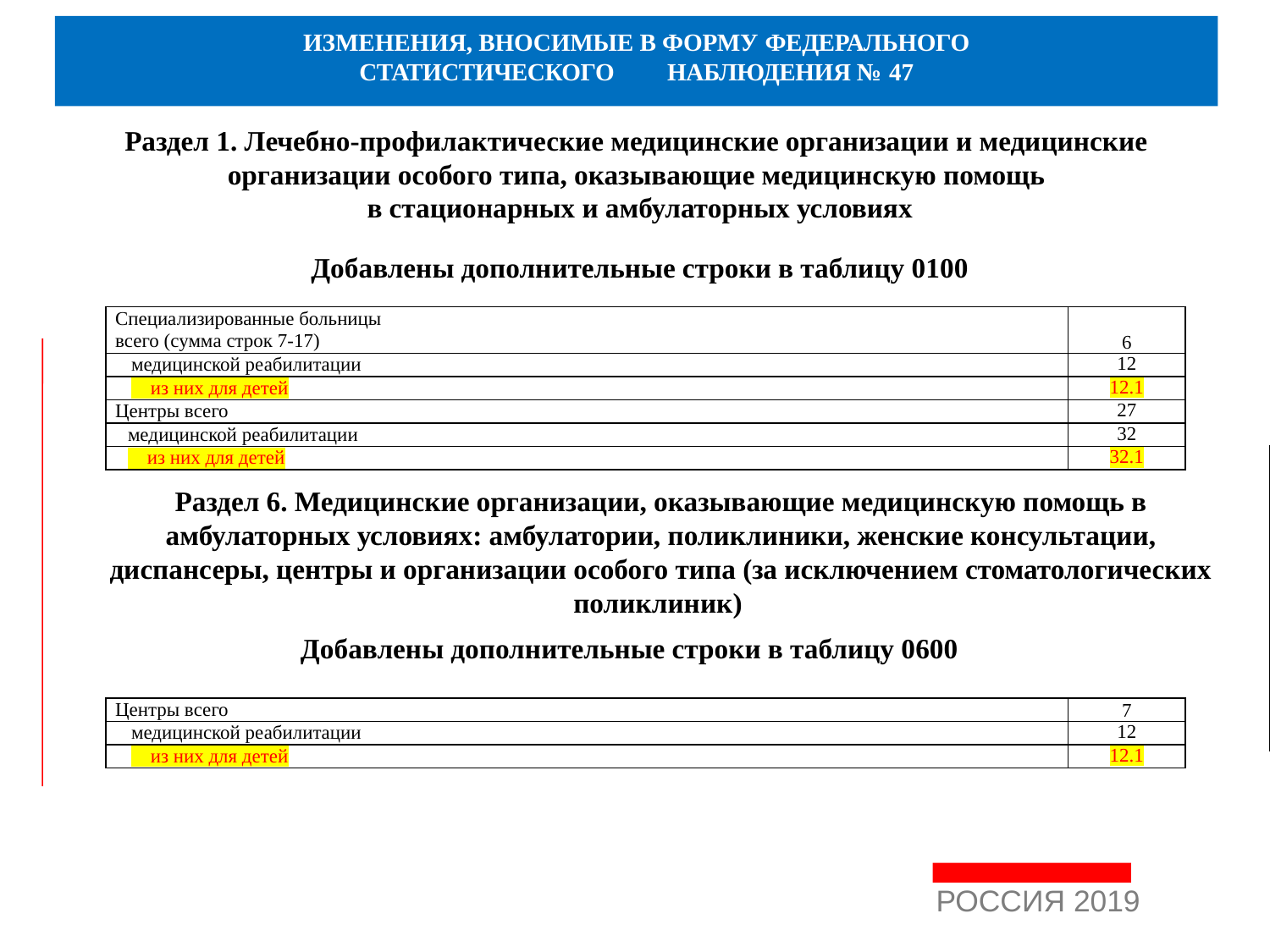

ИЗМЕНЕНИЯ, ВНОСИМЫЕ В ФОРМУ ФЕДЕРАЛЬНОГО
СТАТИСТИЧЕСКОГО	НАБЛЮДЕНИЯ № 47
Раздел 1. Лечебно-профилактические медицинские организации и медицинские
организации особого типа, оказывающие медицинскую помощь
в стационарных и амбулаторных условиях
Добавлены дополнительные строки в таблицу 0100
| Специализированные больницы всего (сумма строк 7-17) | 6 |
| --- | --- |
| медицинской реабилитации | 12 |
| из них для детей | 12.1 |
| Центры всего | 27 |
| медицинской реабилитации | 32 |
| из них для детей | 32.1 |

Раздел 6. Медицинские организации, оказывающие медицинскую помощь в амбулаторных условиях: амбулатории, поликлиники, женские консультации, диспансеры, центры и организации особого типа (за исключением стоматологических поликлиник)
Добавлены дополнительные строки в таблицу 0600
| Центры всего | 7 |
| --- | --- |
| медицинской реабилитации | 12 |
| из них для детей | 12.1 |

РОССИЯ 2019